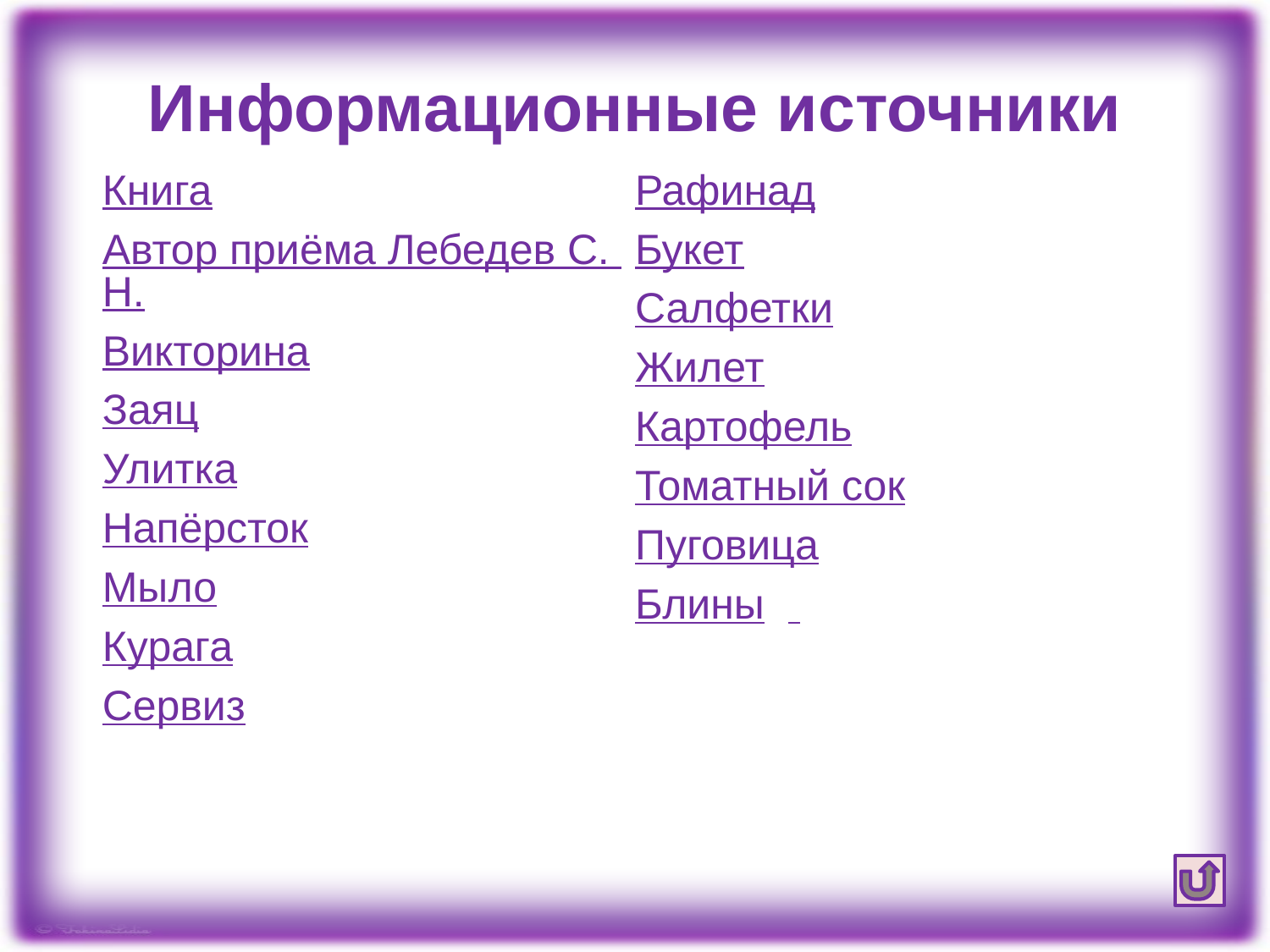

# Информационные источники
Книга
Автор приёма Лебедев С. Н.
Викторина
Заяц
Улитка
Напёрсток
Мыло
Курага
Сервиз
Рафинад
Букет
Салфетки
Жилет
Картофель
Томатный сок
Пуговица
Блины